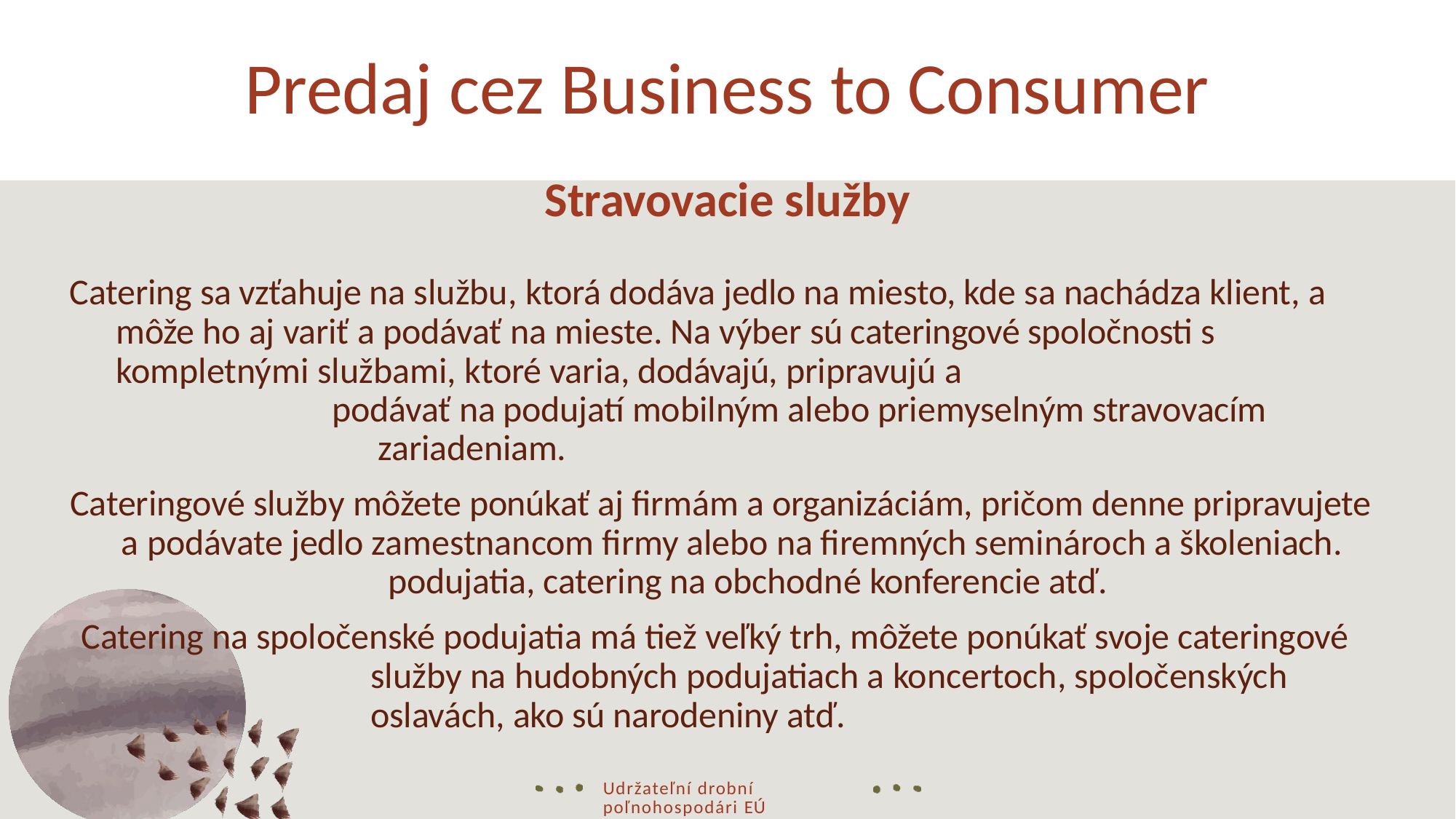

# Predaj cez Business to Consumer

Stravovacie služby

Catering sa vzťahuje na službu, ktorá dodáva jedlo na miesto, kde sa nachádza klient, a môže ho aj variť a podávať na mieste. Na výber sú cateringové spoločnosti s kompletnými službami, ktoré varia, dodávajú, pripravujú a
podávať na podujatí mobilným alebo priemyselným stravovacím zariadeniam.
Cateringové služby môžete ponúkať aj firmám a organizáciám, pričom denne pripravujete a podávate jedlo zamestnancom firmy alebo na firemných seminároch a školeniach.
podujatia, catering na obchodné konferencie atď.
Catering na spoločenské podujatia má tiež veľký trh, môžete ponúkať svoje cateringové služby na hudobných podujatiach a koncertoch, spoločenských oslavách, ako sú narodeniny atď.
Udržateľní drobní poľnohospodári EÚ